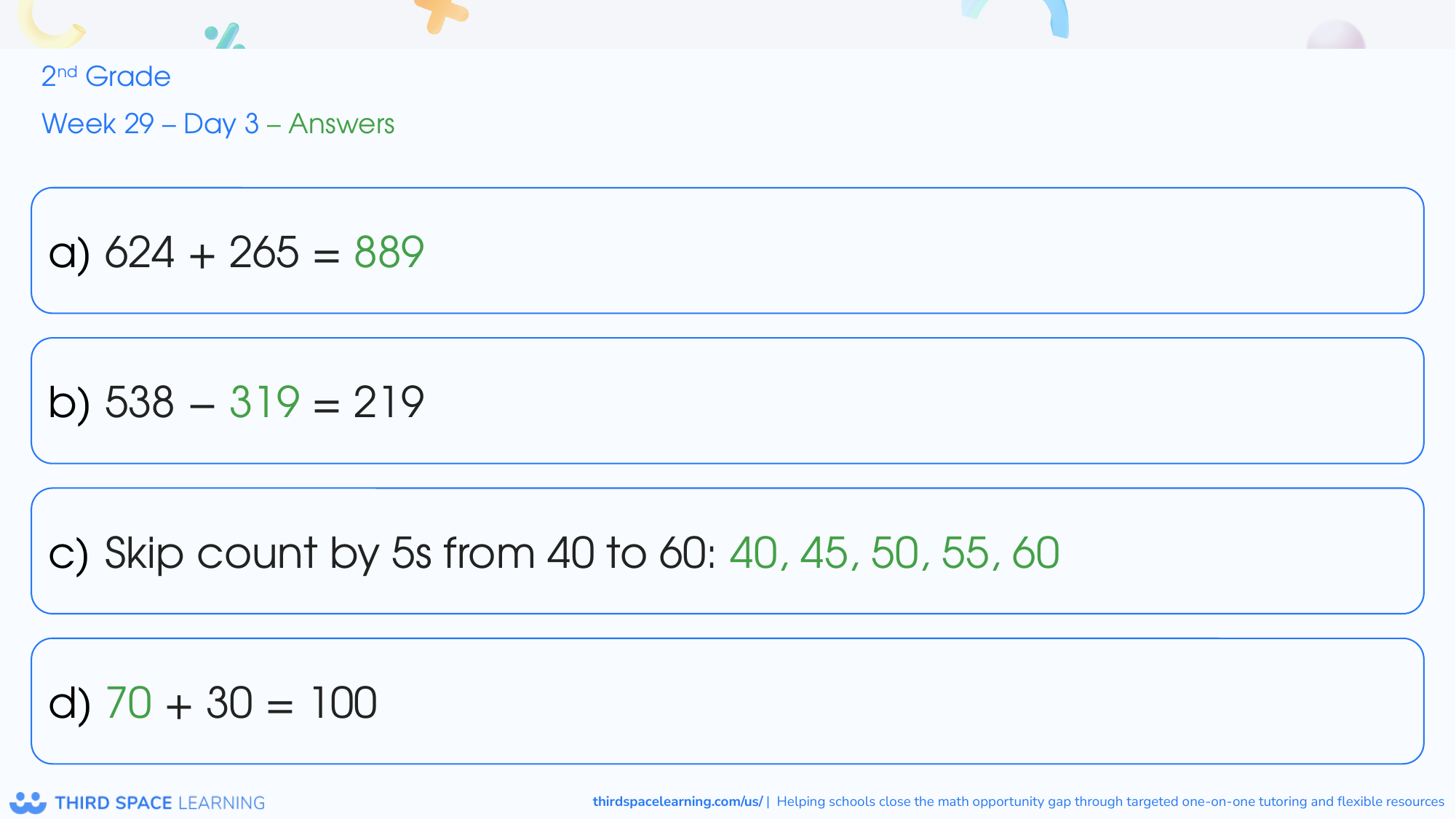

2nd Grade
Week 29 – Day 3 – Answers
624 + 265 = 889
538 − 319 = 219
Skip count by 5s from 40 to 60: 40, 45, 50, 55, 60
70 + 30 = 100